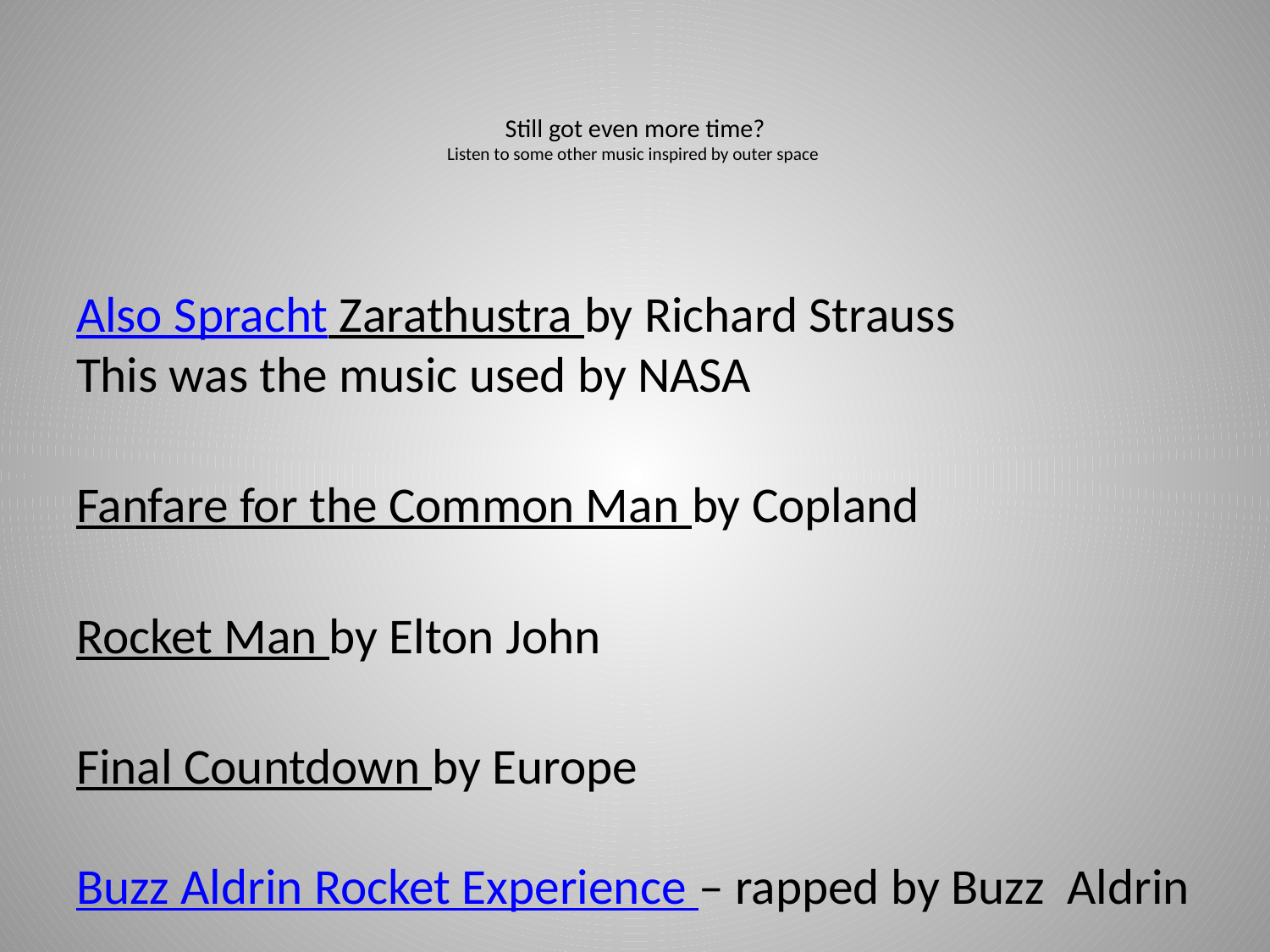

# Still got even more time? Listen to some other music inspired by outer space

Also Spracht Zarathustra by Richard Strauss
This was the music used by NASA
Fanfare for the Common Man by Copland
Rocket Man by Elton John
Final Countdown by Europe
Buzz Aldrin Rocket Experience – rapped by Buzz  Aldrin